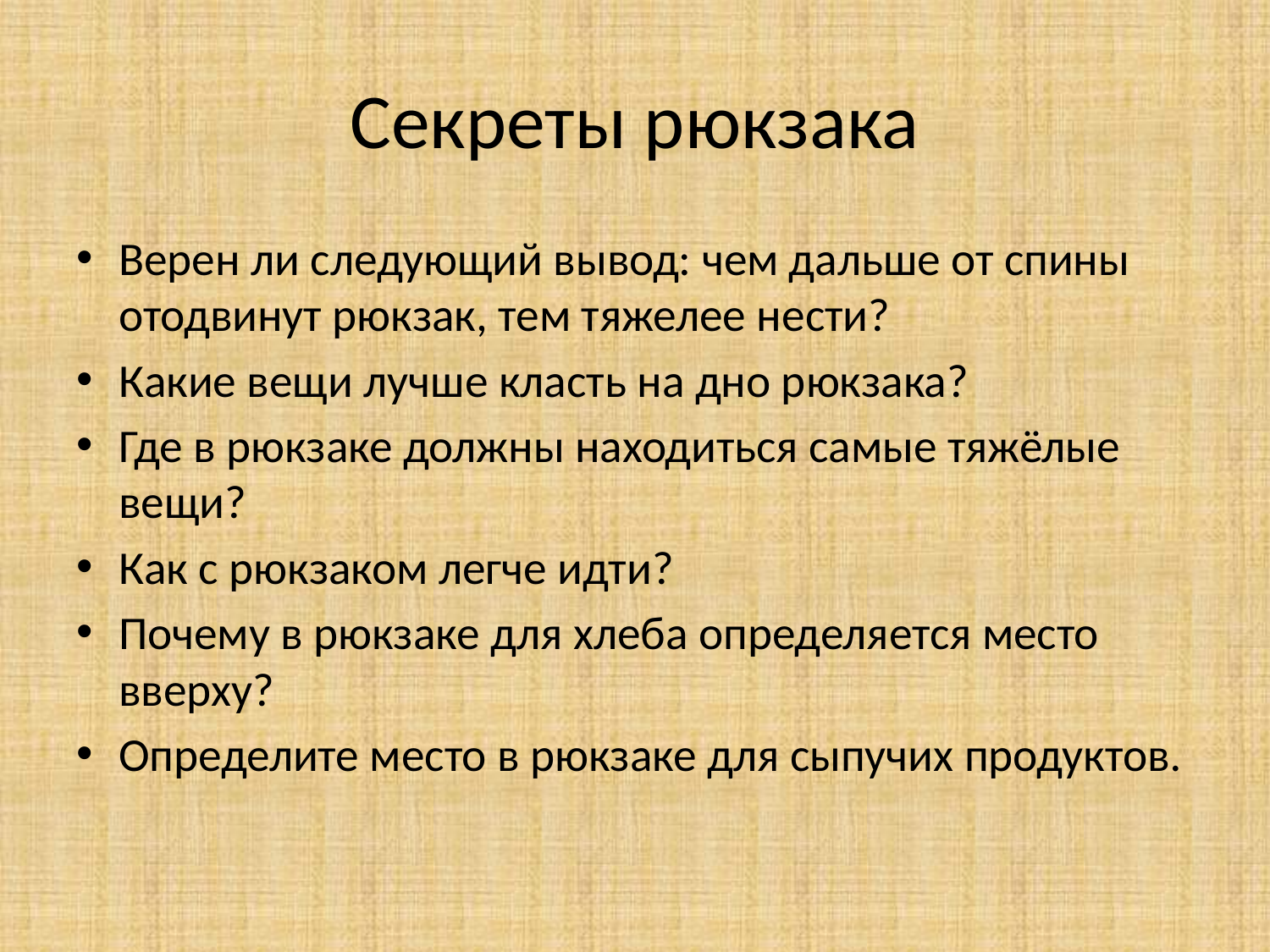

# Секреты рюкзака
Верен ли следующий вывод: чем дальше от спины отодвинут рюкзак, тем тяжелее нести?
Какие вещи лучше класть на дно рюкзака?
Где в рюкзаке должны находиться самые тяжёлые вещи?
Как с рюкзаком легче идти?
Почему в рюкзаке для хлеба определяется место вверху?
Определите место в рюкзаке для сыпучих продуктов.